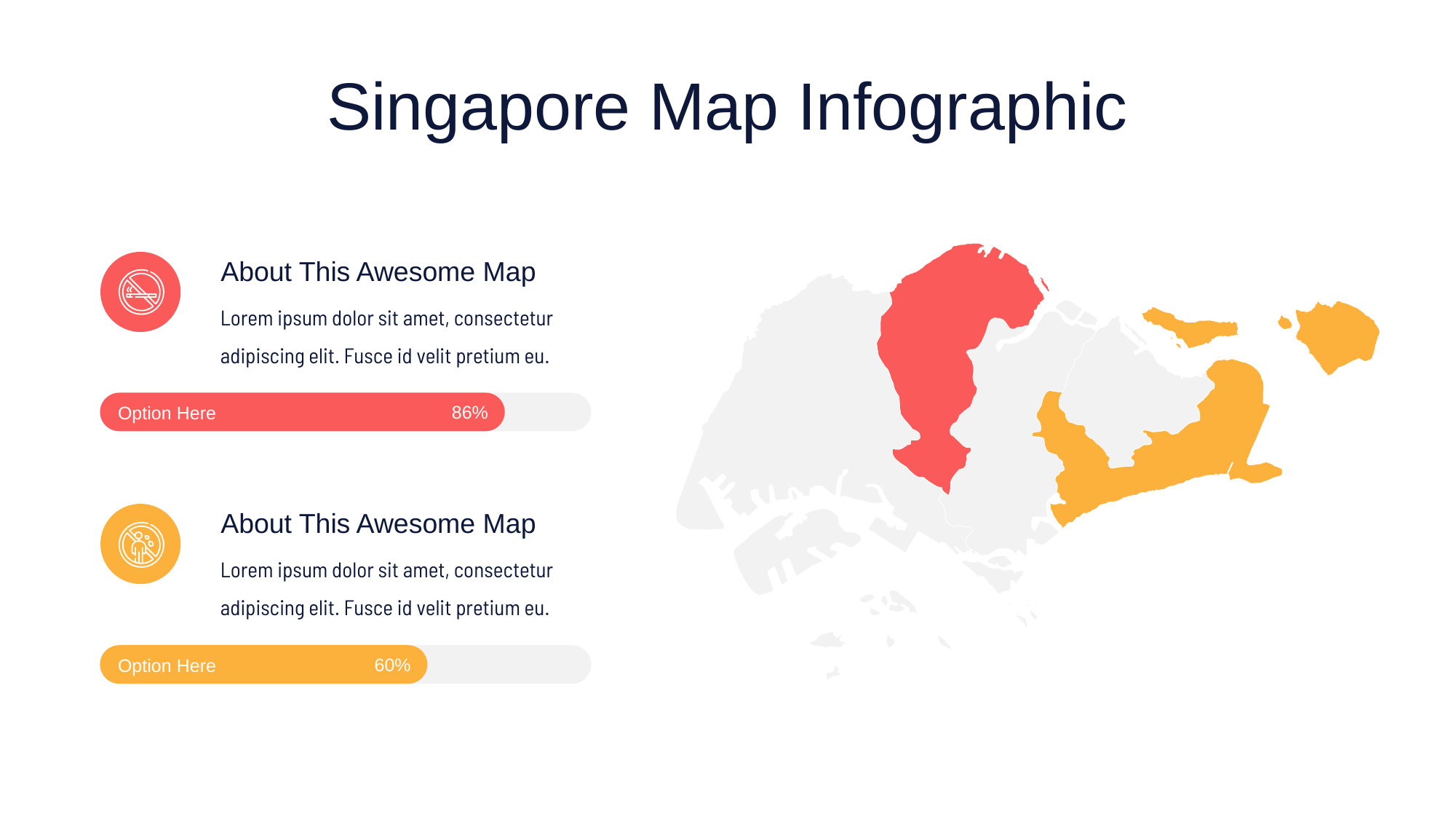

Singapore Map Infographic

About This Awesome Map
Lorem ipsum dolor sit amet, consectetur adipiscing elit. Fusce id velit pretium eu.

86%

Option Here
About This Awesome Map
Lorem ipsum dolor sit amet, consectetur adipiscing elit. Fusce id velit pretium eu.

60%

Option Here